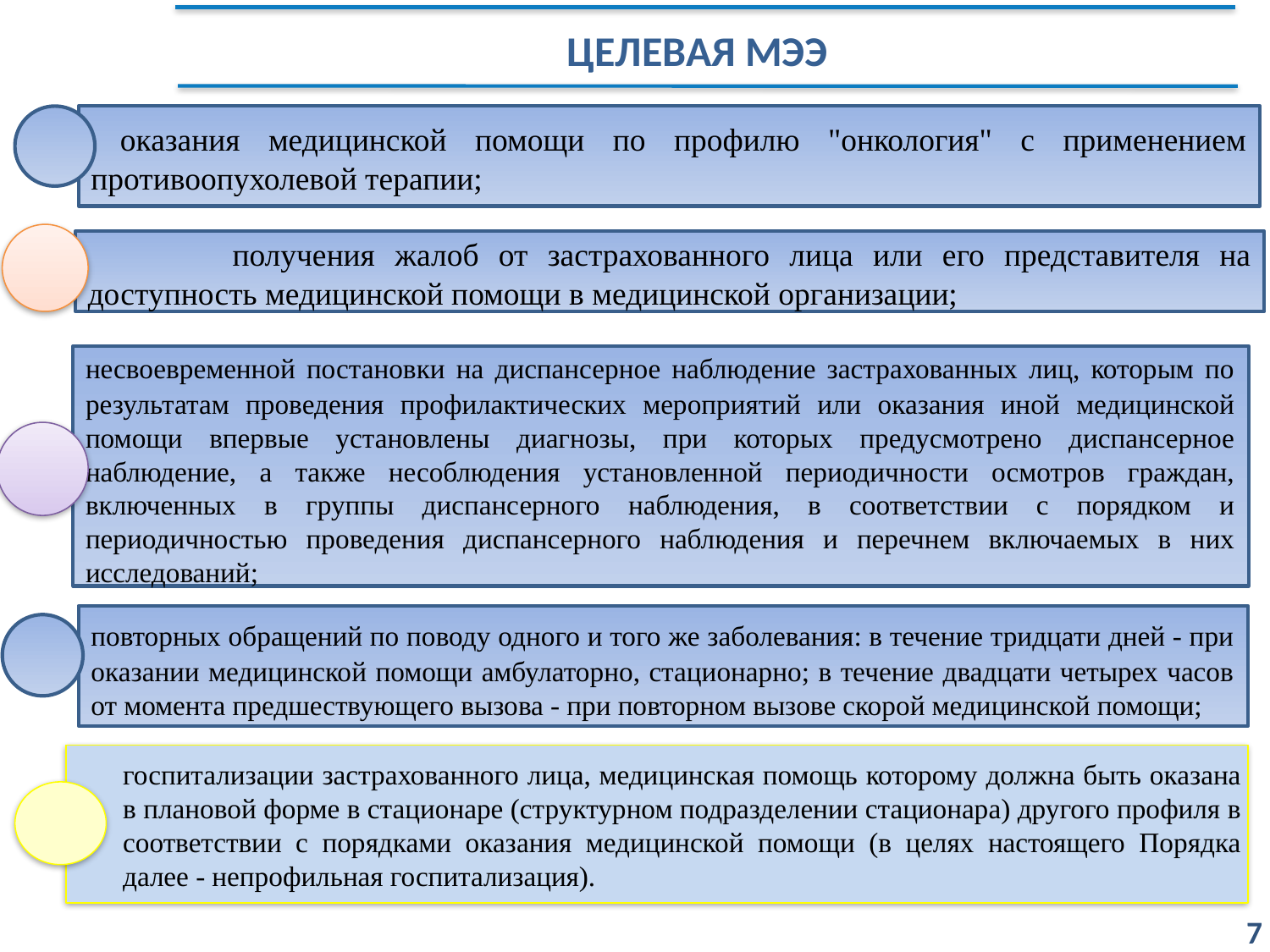

Целевая МЭЭ

﻿ оказания медицинской помощи по профилю "онкология" с применением противоопухолевой терапии;

      ﻿ получения жалоб от застрахованного лица или его представителя на доступность медицинской помощи в медицинской организации;
﻿несвоевременной постановки на диспансерное наблюдение застрахованных лиц, которым по результатам проведения профилактических мероприятий или оказания иной медицинской помощи впервые установлены диагнозы, при которых предусмотрено диспансерное наблюдение, а также несоблюдения установленной периодичности осмотров граждан, включенных в группы диспансерного наблюдения, в соответствии с порядком и периодичностью проведения диспансерного наблюдения и перечнем включаемых в них исследований;

﻿повторных обращений по поводу одного и того же заболевания: в течение тридцати дней - при оказании медицинской помощи амбулаторно, стационарно; в течение двадцати четырех часов от момента предшествующего вызова - при повторном вызове скорой медицинской помощи;

﻿госпитализации застрахованного лица, медицинская помощь которому должна быть оказана в плановой форме в стационаре (структурном подразделении стационара) другого профиля в соответствии с порядками оказания медицинской помощи (в целях настоящего Порядка далее - непрофильная госпитализация).

7